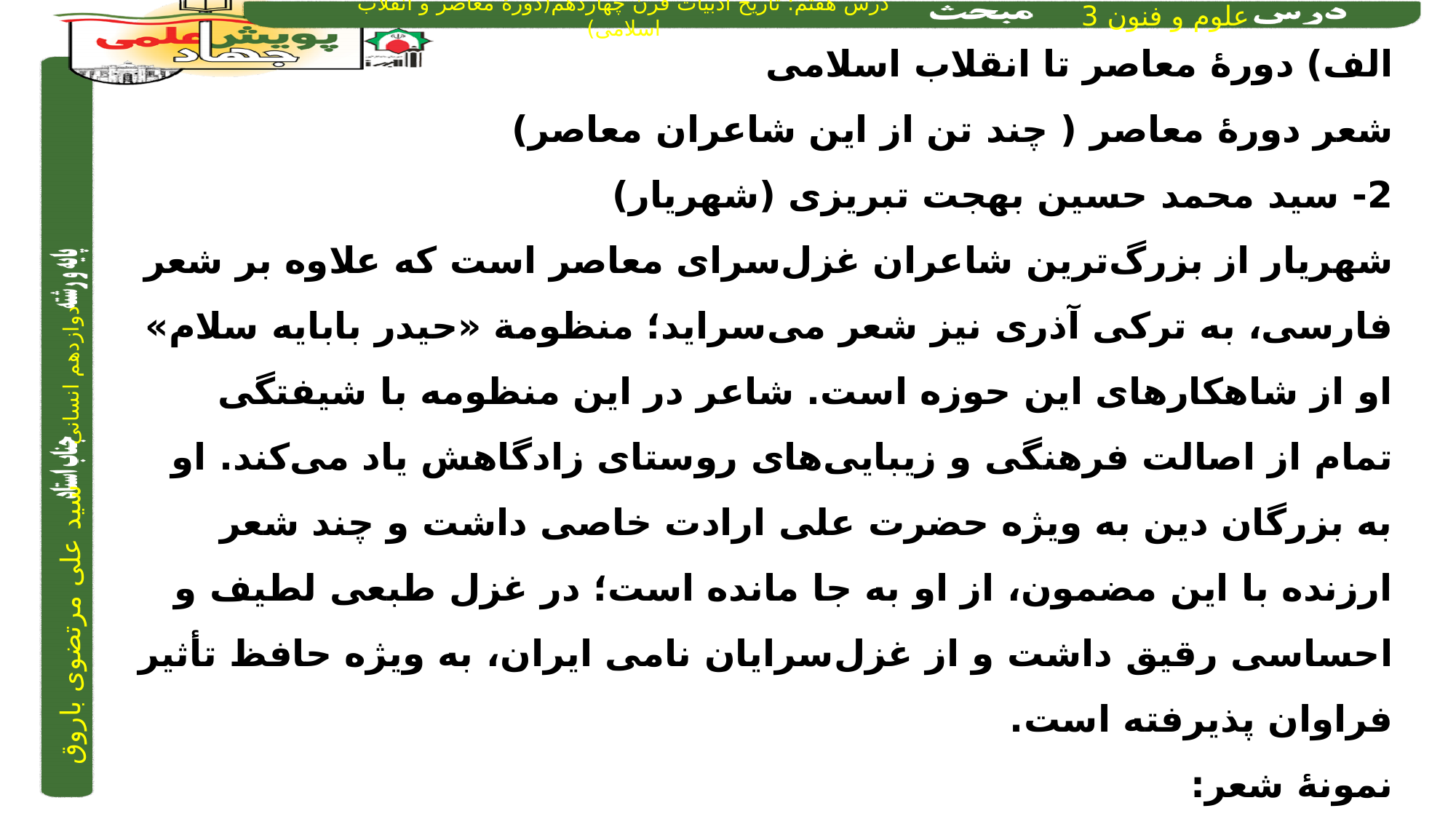

الف) دورۀ معاصر تا انقلاب اسلامی
شعر دورۀ معاصر ( چند تن از این شاعران معاصر)
2- سید محمد حسین بهجت تبریزی (شهریار)
شهریار از بزرگ‌ترین شاعران غزل‌سرای معاصر است که علاوه بر شعر فارسی، به ترکی آذری نیز شعر می‌سراید؛ منظومة «حیدر بابایه سلام» او از شاهکارهای این حوزه است. شاعر در این منظومه با شیفتگی تمام از اصالت فرهنگی و زیبایی‌های روستای زادگاهش یاد می‌کند. او به بزرگان دین به ویژه حضرت علی ارادت خاصی داشت و چند شعر ارزنده با این مضمون، از او به جا مانده است؛ در غزل طبعی لطیف و احساسی رقیق داشت و از غزل‌سرایان نامی ایران، به ویژه حافظ تأثیر فراوان پذیرفته است.
نمونۀ شعر:
باز امشب ای ستارۀ تابان نیامدی		 باز ای سپیدۀ شب هجران نیامدی